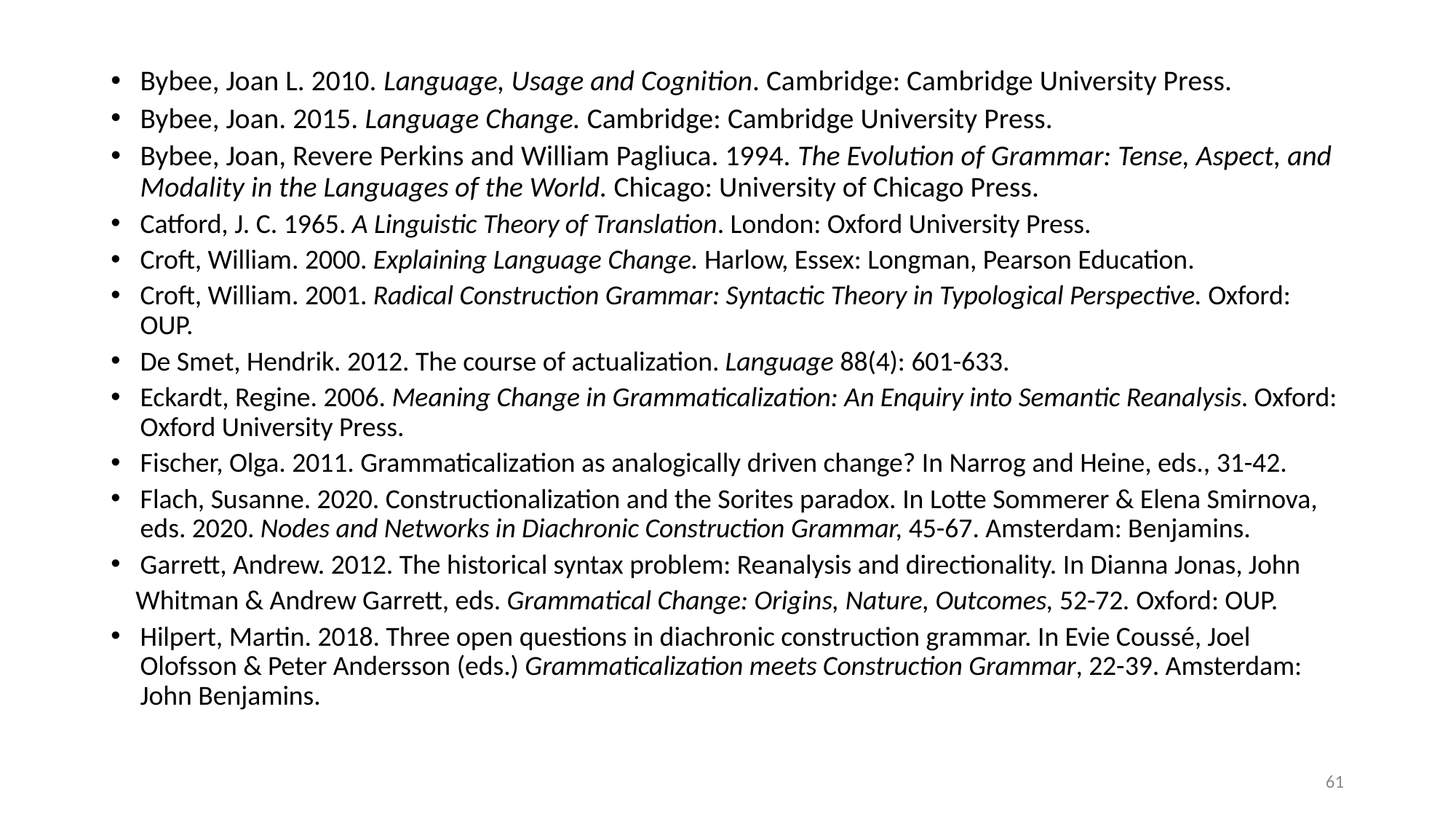

Bybee, Joan L. 2010. Language, Usage and Cognition. Cambridge: Cambridge University Press.
Bybee, Joan. 2015. Language Change. Cambridge: Cambridge University Press.
Bybee, Joan, Revere Perkins and William Pagliuca. 1994. The Evolution of Grammar: Tense, Aspect, and Modality in the Languages of the World. Chicago: University of Chicago Press.
Catford, J. C. 1965. A Linguistic Theory of Translation. London: Oxford University Press.
Croft, William. 2000. Explaining Language Change. Harlow, Essex: Longman, Pearson Education.
Croft, William. 2001. Radical Construction Grammar: Syntactic Theory in Typological Perspective. Oxford: OUP.
De Smet, Hendrik. 2012. The course of actualization. Language 88(4): 601-633.
Eckardt, Regine. 2006. Meaning Change in Grammaticalization: An Enquiry into Semantic Reanalysis. Oxford: Oxford University Press.
Fischer, Olga. 2011. Grammaticalization as analogically driven change? In Narrog and Heine, eds., 31-42.
Flach, Susanne. 2020. Constructionalization and the Sorites paradox. In Lotte Sommerer & Elena Smirnova, eds. 2020. Nodes and Networks in Diachronic Construction Grammar, 45-67. Amsterdam: Benjamins.
Garrett, Andrew. 2012. The historical syntax problem: Reanalysis and directionality. In Dianna Jonas, John
    Whitman & Andrew Garrett, eds. Grammatical Change: Origins, Nature, Outcomes, 52-72. Oxford: OUP.
Hilpert, Martin. 2018. Three open questions in diachronic construction grammar. In Evie Coussé, Joel Olofsson & Peter Andersson (eds.) Grammaticalization meets Construction Grammar, 22-39. Amsterdam: John Benjamins.
61